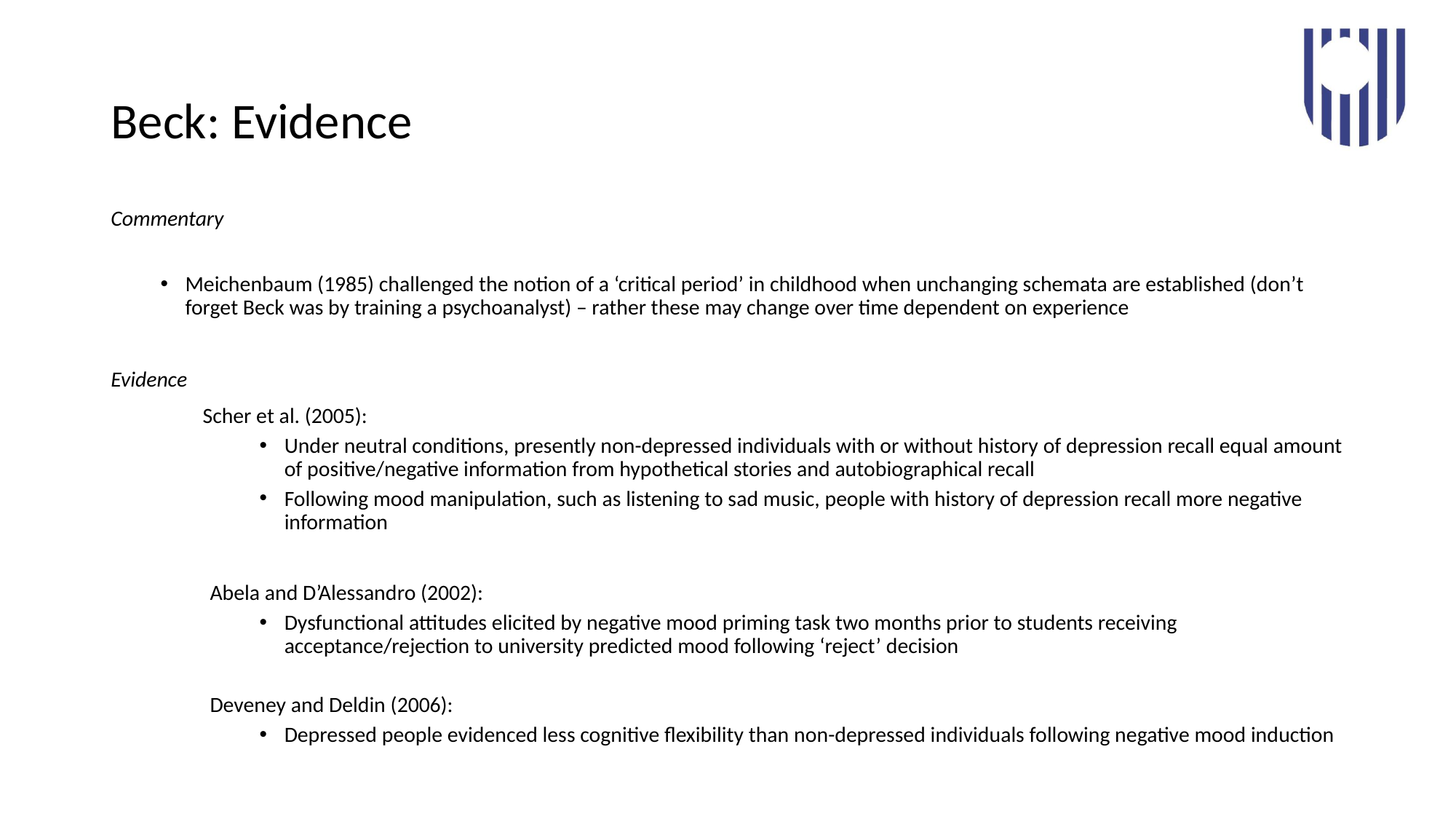

# Beck: Evidence
Commentary

Meichenbaum (1985) challenged the notion of a ‘critical period’ in childhood when unchanging schemata are established (don’t forget Beck was by training a psychoanalyst) – rather these may change over time dependent on experience

Evidence
	Scher et al. (2005):
Under neutral conditions, presently non-depressed individuals with or without history of depression recall equal amount of positive/negative information from hypothetical stories and autobiographical recall
Following mood manipulation, such as listening to sad music, people with history of depression recall more negative information

Abela and D’Alessandro (2002):
Dysfunctional attitudes elicited by negative mood priming task two months prior to students receiving acceptance/rejection to university predicted mood following ‘reject’ decision

Deveney and Deldin (2006):
Depressed people evidenced less cognitive flexibility than non-depressed individuals following negative mood induction